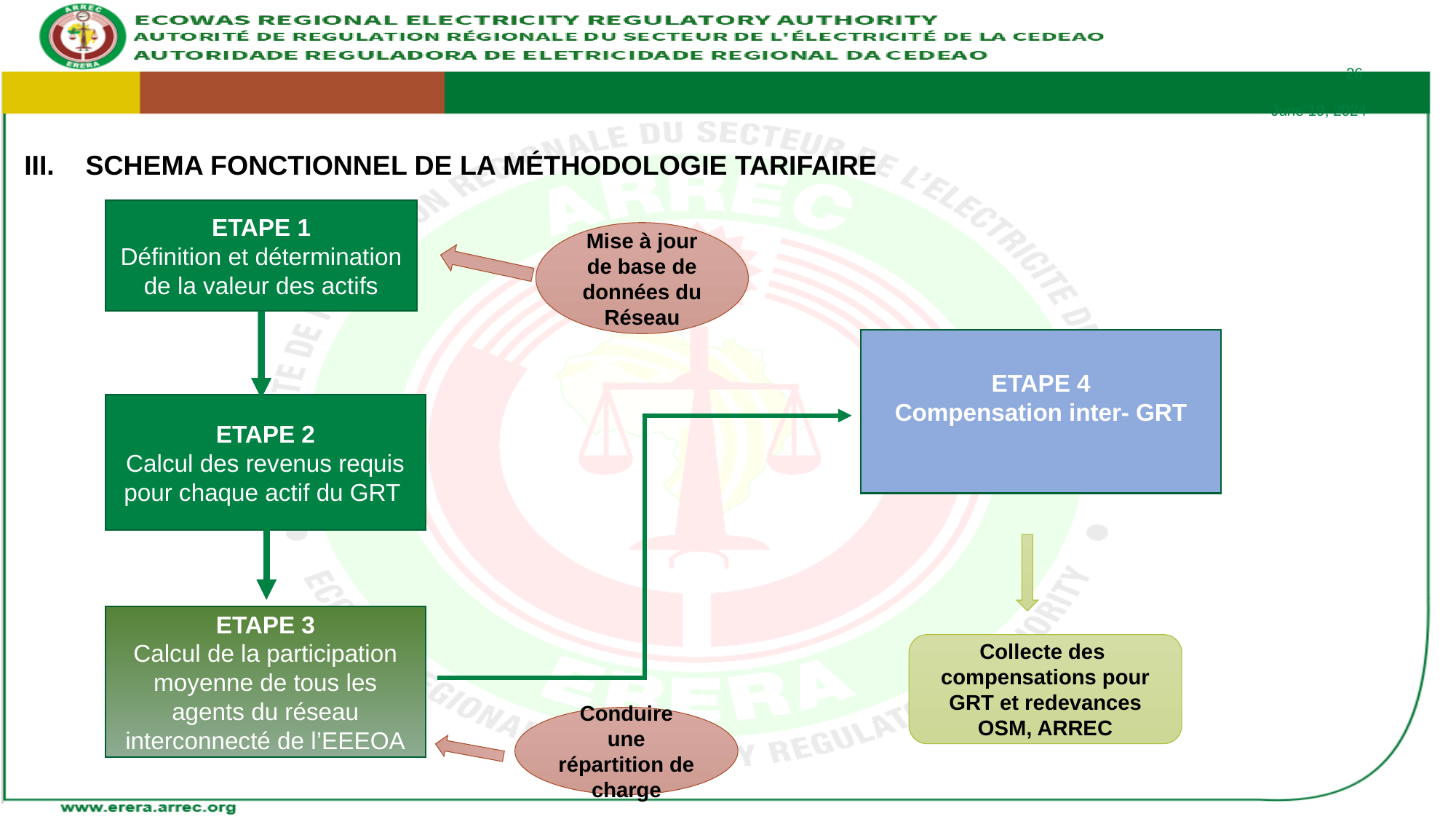

SCHEMA FONCTIONNEL DE LA MÉTHODOLOGIE TARIFAIRE
ETAPE 1
Définition et détermination de la valeur des actifs
Mise à jour de base de données du Réseau

ETAPE 4
Compensation inter- GRT

ETAPE 2
Calcul des revenus requis pour chaque actif du GRT

ETAPE 3
Calcul de la participation moyenne de tous les agents du réseau interconnecté de l’EEEOA
Collecte des  compensations pour GRT et redevances OSM, ARREC
Conduire une répartition de charge